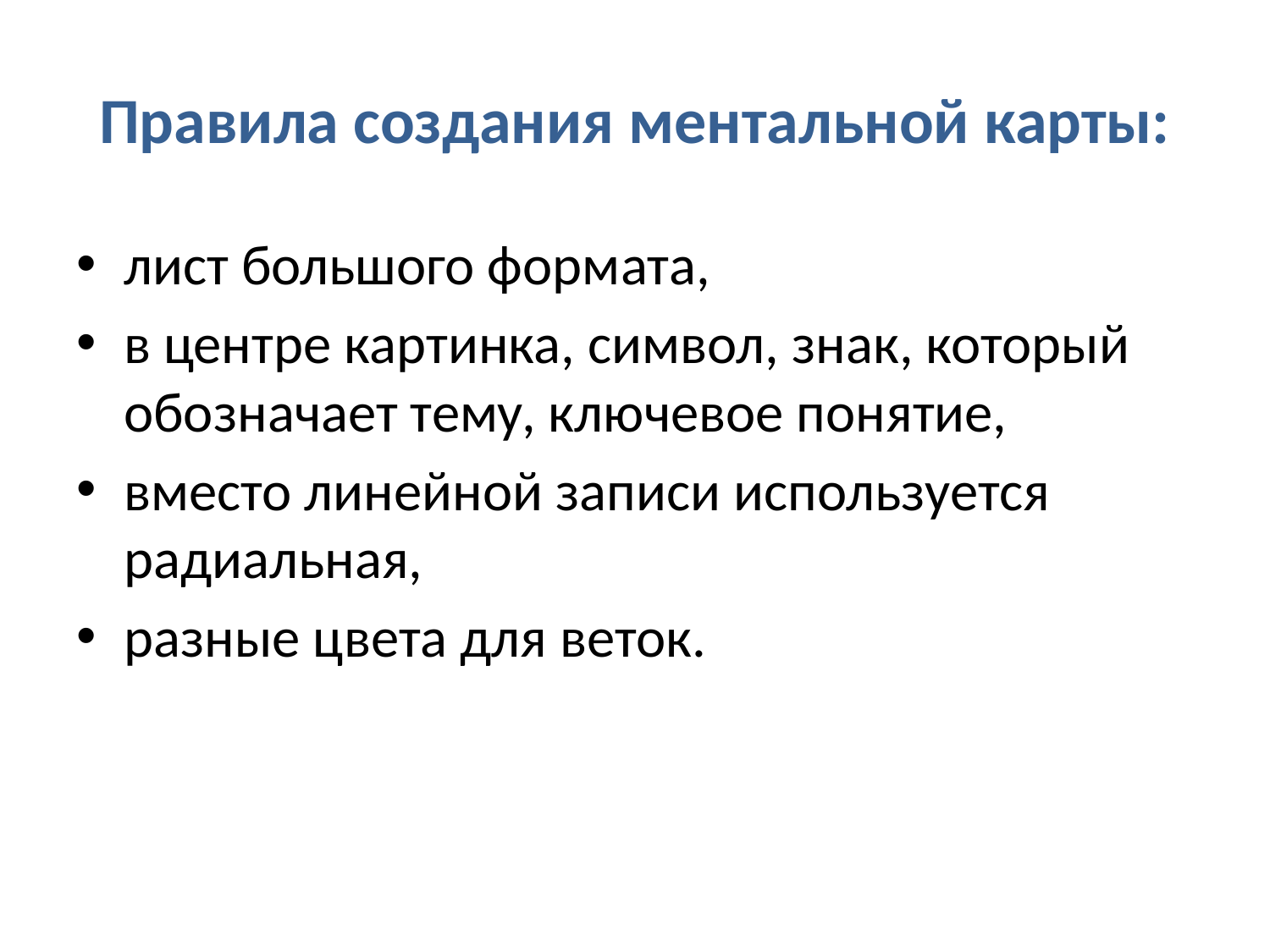

# Правила создания ментальной карты:
лист большого формата,
в центре картинка, символ, знак, который обозначает тему, ключевое понятие,
вместо линейной записи используется радиальная,
разные цвета для веток.